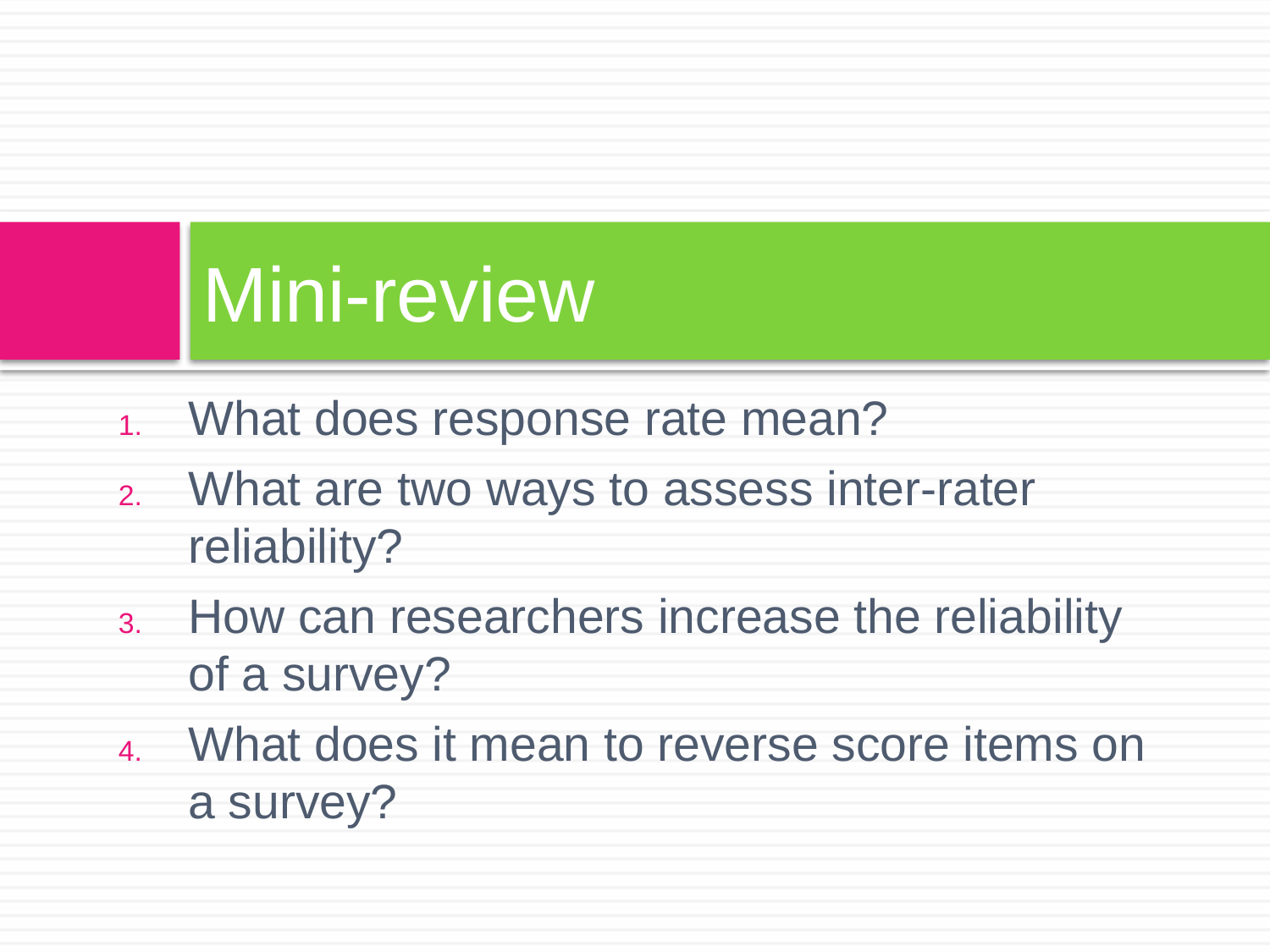

# Mini-review
What does response rate mean?
What are two ways to assess inter-rater reliability?
How can researchers increase the reliability of a survey?
What does it mean to reverse score items on a survey?